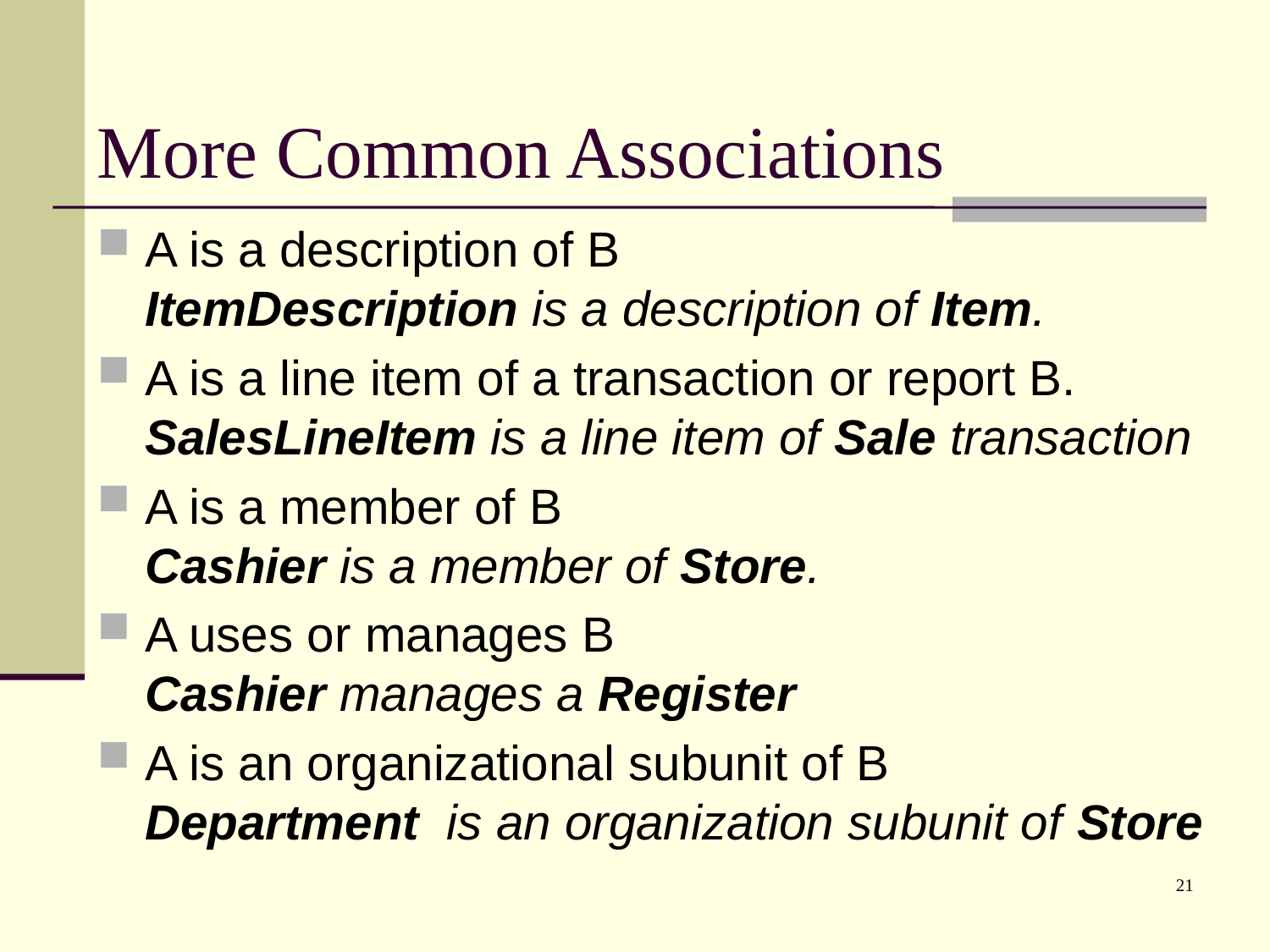

# More Common Associations
A is a description of B
ItemDescription is a description of Item.
A is a line item of a transaction or report B.
SalesLineItem is a line item of Sale transaction
A is a member of B
Cashier is a member of Store.
A uses or manages B
Cashier manages a Register
A is an organizational subunit of B
Department  is an organization subunit of Store

21